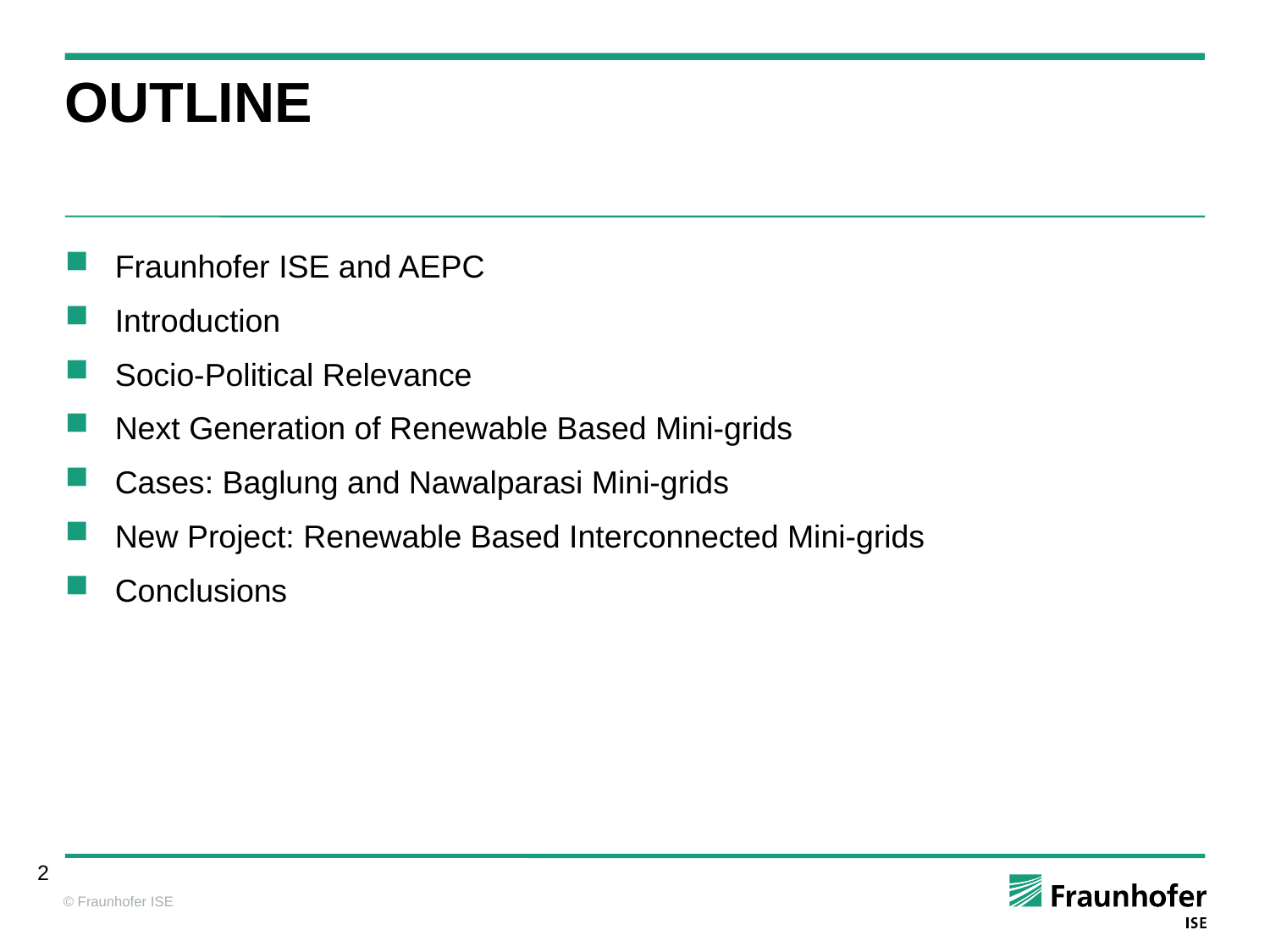

# Outline
Fraunhofer ISE and AEPC
Introduction
Socio-Political Relevance
Next Generation of Renewable Based Mini-grids
Cases: Baglung and Nawalparasi Mini-grids
New Project: Renewable Based Interconnected Mini-grids
Conclusions